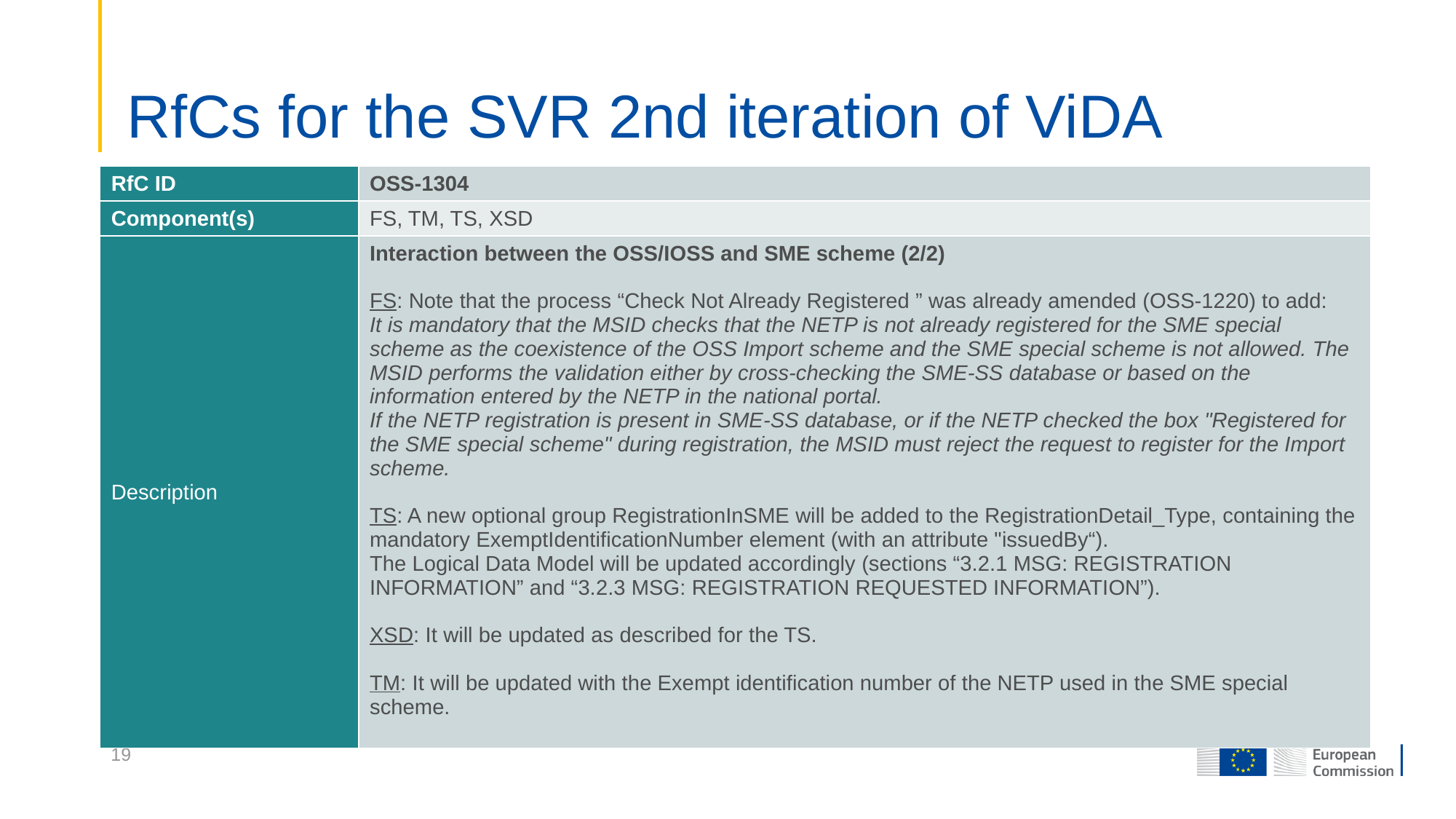

# RfCs for the SVR 2nd iteration of ViDA
| RfC ID | OSS-1304 |
| --- | --- |
| Component(s) | FS, TM, TS, XSD |
| Description | Interaction between the OSS/IOSS and SME scheme (2/2) FS: Note that the process “Check Not Already Registered ” was already amended (OSS-1220) to add: It is mandatory that the MSID checks that the NETP is not already registered for the SME special scheme as the coexistence of the OSS Import scheme and the SME special scheme is not allowed. The MSID performs the validation either by cross-checking the SME-SS database or based on the information entered by the NETP in the national portal. If the NETP registration is present in SME-SS database, or if the NETP checked the box "Registered for the SME special scheme" during registration, the MSID must reject the request to register for the Import scheme. TS: A new optional group RegistrationInSME will be added to the RegistrationDetail\_Type, containing the mandatory ExemptIdentificationNumber element (with an attribute "issuedBy“). The Logical Data Model will be updated accordingly (sections “3.2.1 MSG: REGISTRATION INFORMATION” and “3.2.3 MSG: REGISTRATION REQUESTED INFORMATION”). XSD: It will be updated as described for the TS. TM: It will be updated with the Exempt identification number of the NETP used in the SME special scheme. |
19